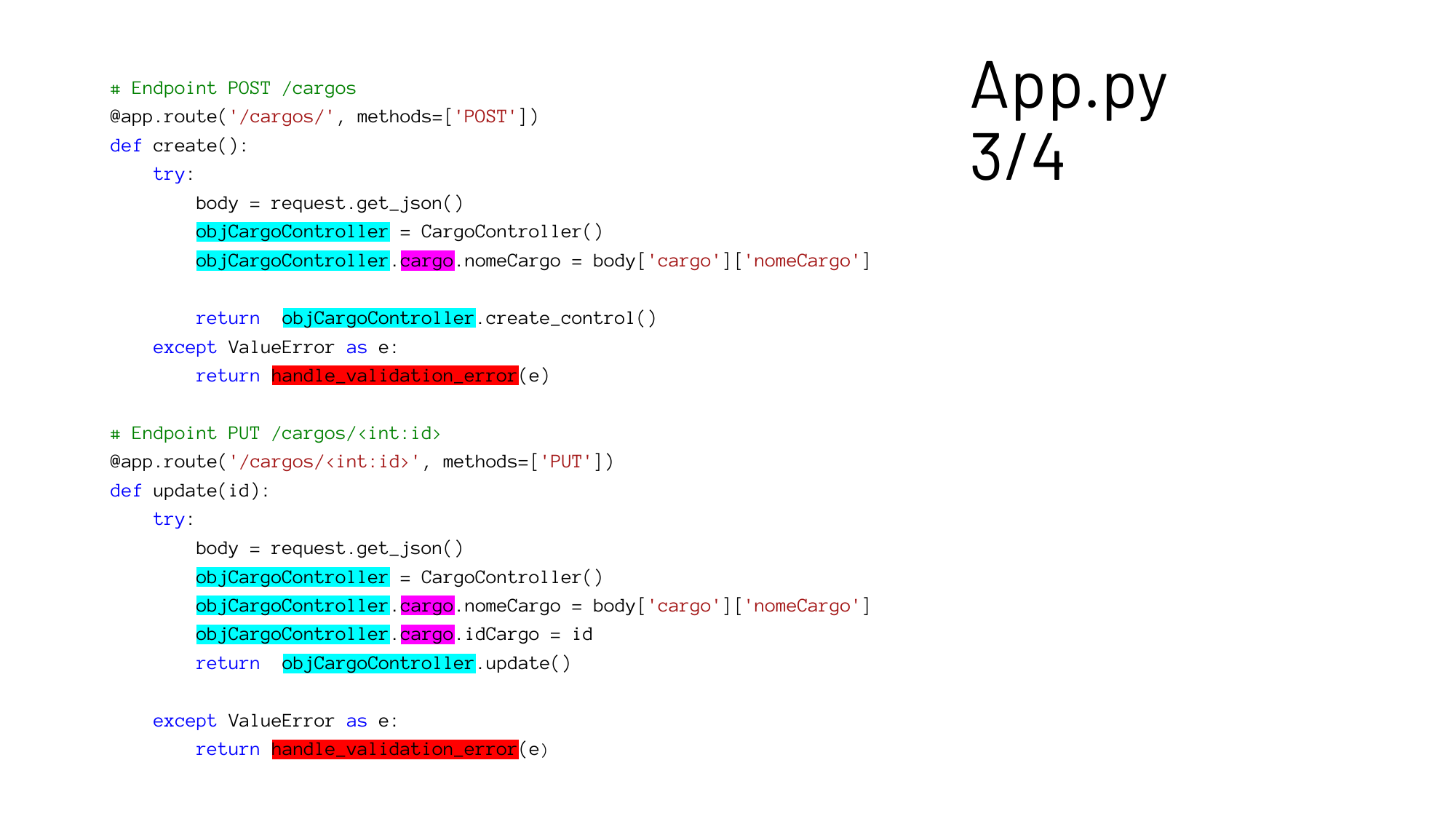

# App.py 3/4
# Endpoint POST /cargos
@app.route('/cargos/', methods=['POST'])
def create():
    try:
        body = request.get_json()
        objCargoController = CargoController()
        objCargoController.cargo.nomeCargo = body['cargo']['nomeCargo']

        return  objCargoController.create_control()
    except ValueError as e:
        return handle_validation_error(e)

# Endpoint PUT /cargos/<int:id>
@app.route('/cargos/<int:id>', methods=['PUT'])
def update(id):
    try:
        body = request.get_json()
        objCargoController = CargoController()
        objCargoController.cargo.nomeCargo = body['cargo']['nomeCargo']
        objCargoController.cargo.idCargo = id
        return  objCargoController.update()

    except ValueError as e:
        return handle_validation_error(e)